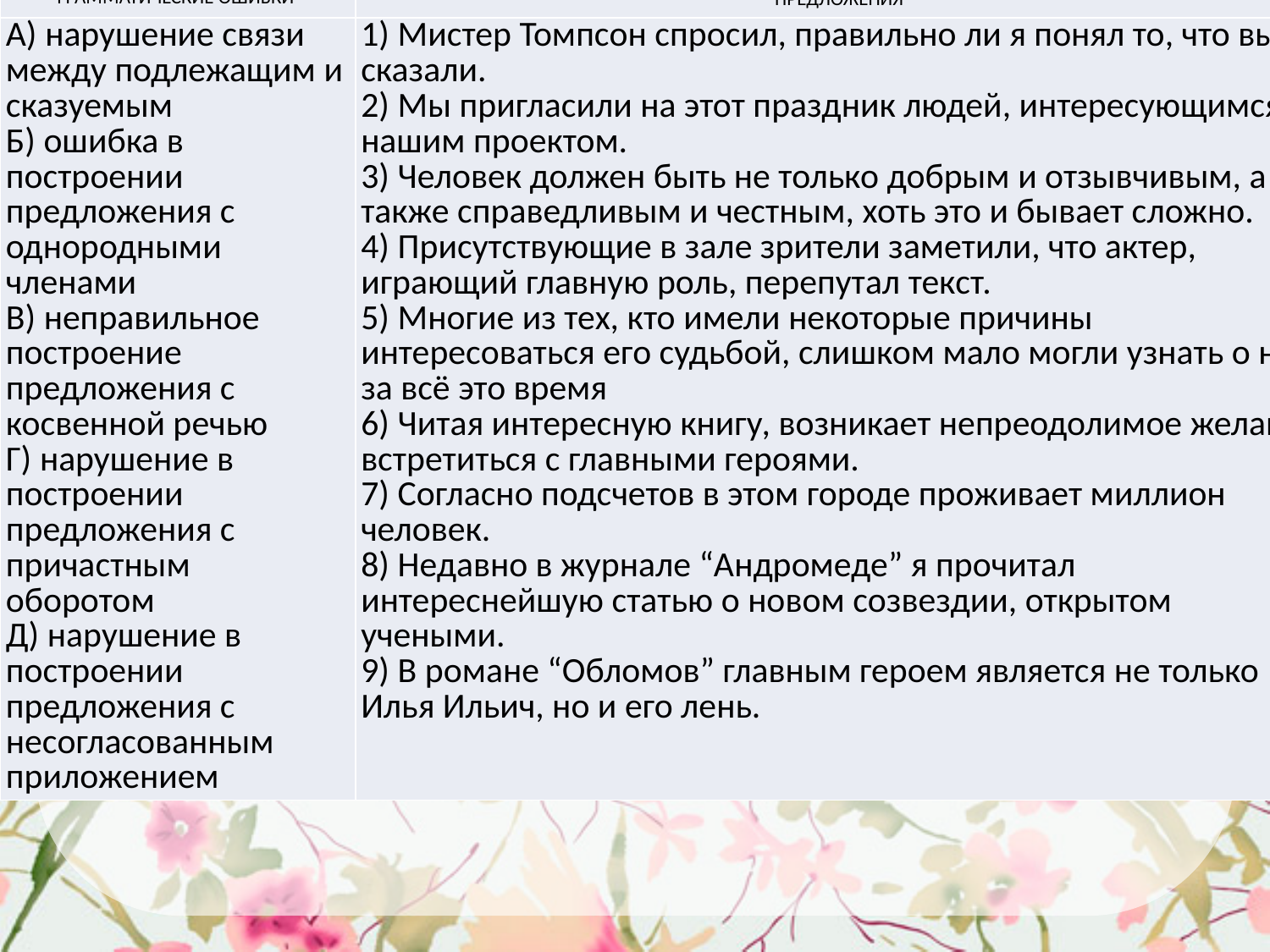

| ГРАММАТИЧЕСКИЕ ОШИБКИ | ПРЕДЛОЖЕНИЯ |
| --- | --- |
| А) нарушение связи между подлежащим и сказуемым  Б) ошибка в построении предложения с однородными членами  В) неправильное построение предложения с косвенной речью  Г) нарушение в построении предложения с причастным оборотом  Д) нарушение в построении предложения с несогласованным приложением | 1) Мистер Томпсон спросил, правильно ли я понял то, что вы сказали.  2) Мы пригласили на этот праздник людей, интересующимся нашим проектом.  3) Человек должен быть не только добрым и отзывчивым, а также справедливым и честным, хоть это и бывает сложно.  4) Присутствующие в зале зрители заметили, что актер, играющий главную роль, перепутал текст.  5) Многие из тех, кто имели некоторые причины интересоваться его судьбой, слишком мало могли узнать о нем за всё это время  6) Читая интересную книгу, возникает непреодолимое желание встретиться с главными героями.  7) Согласно подсчетов в этом городе проживает миллион человек.  8) Недавно в журнале “Андромеде” я прочитал интереснейшую статью о новом созвездии, открытом учеными.  9) В романе “Обломов” главным героем является не только Илья Ильич, но и его лень. |